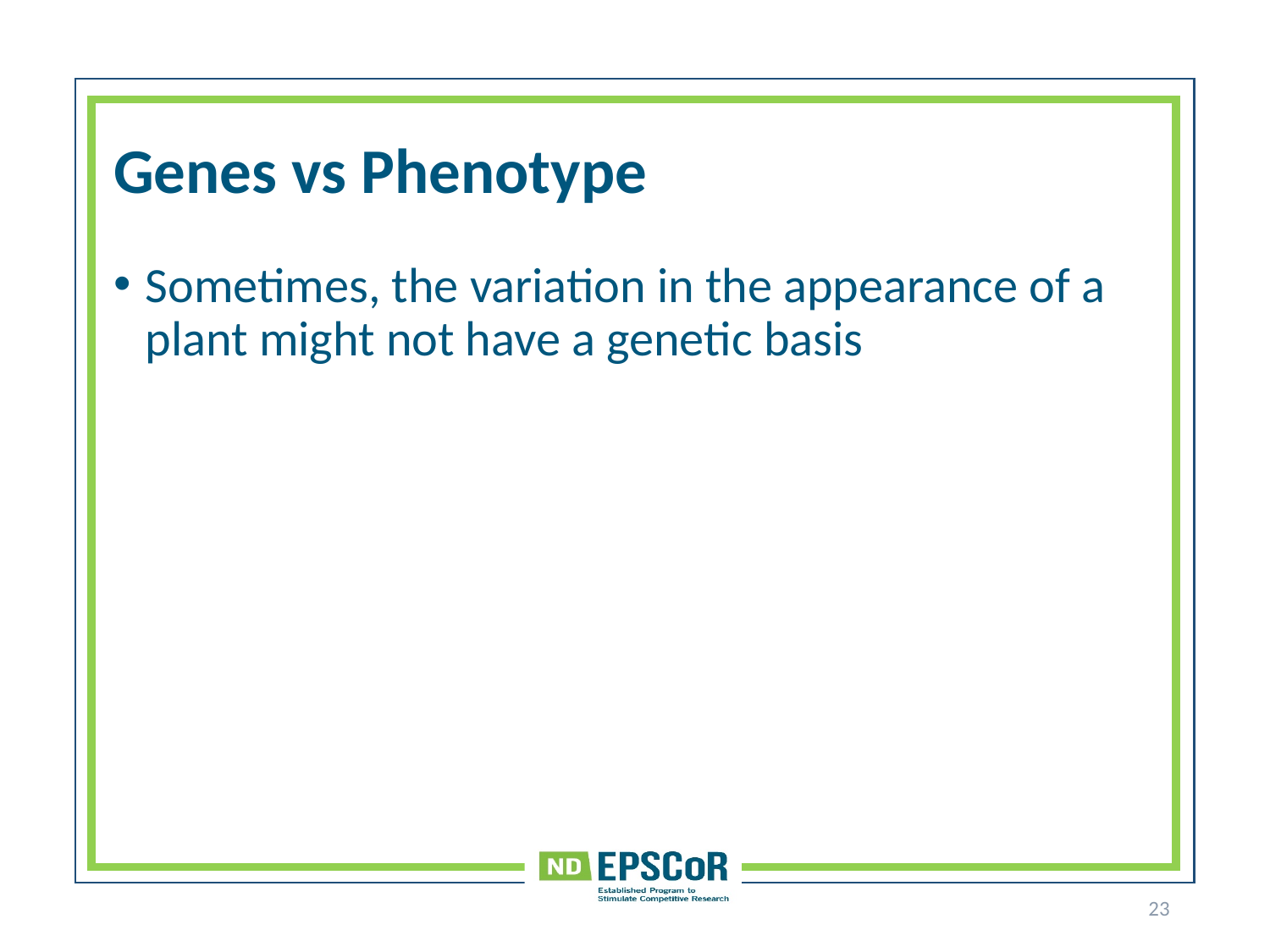

# Genes vs Phenotype
Sometimes, the variation in the appearance of a plant might not have a genetic basis
23